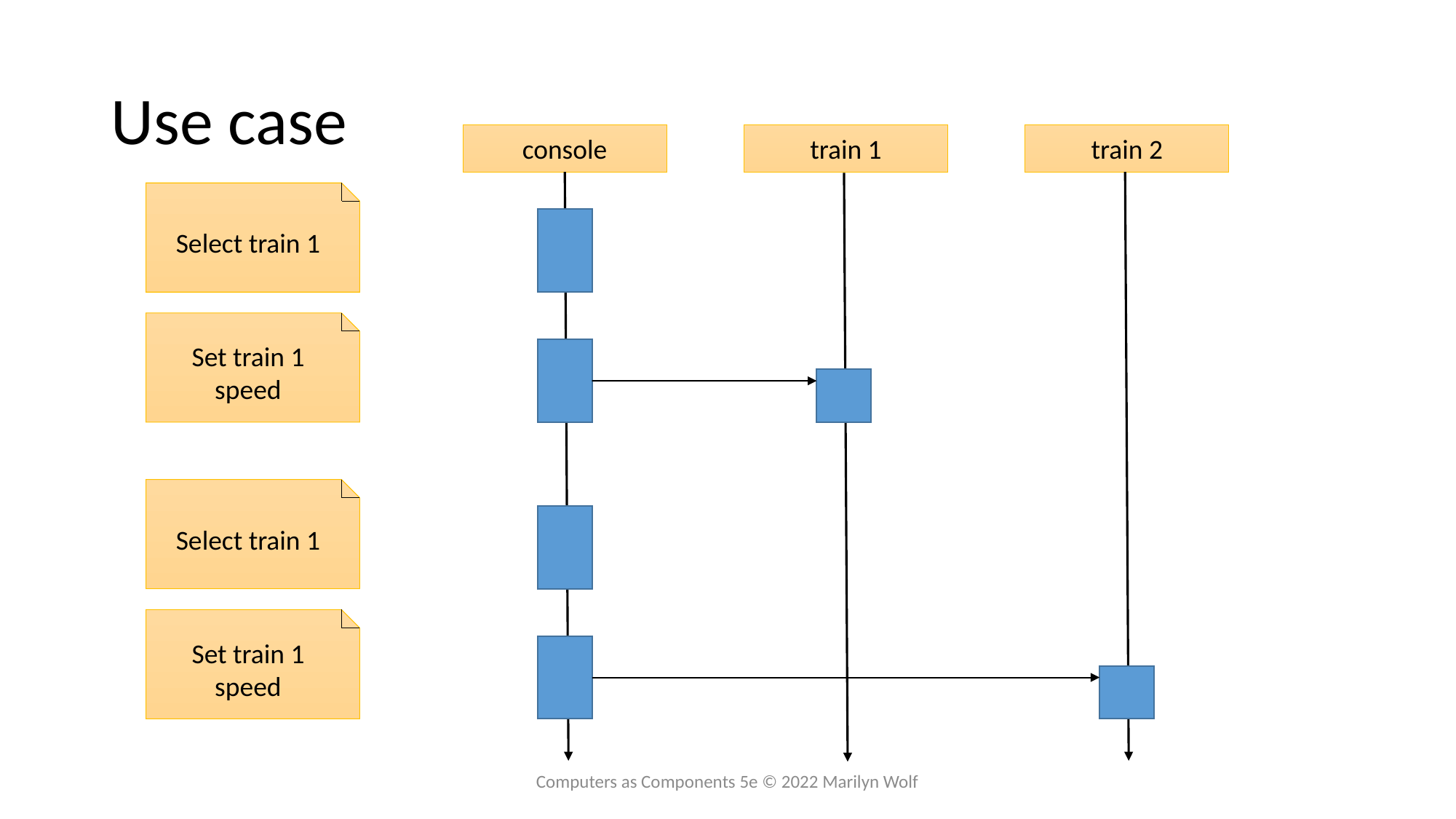

# Use case
console
train 1
train 2
Select train 1

Set train 1 speed

Select train 1

Set train 1 speed

Computers as Components 5e © 2022 Marilyn Wolf